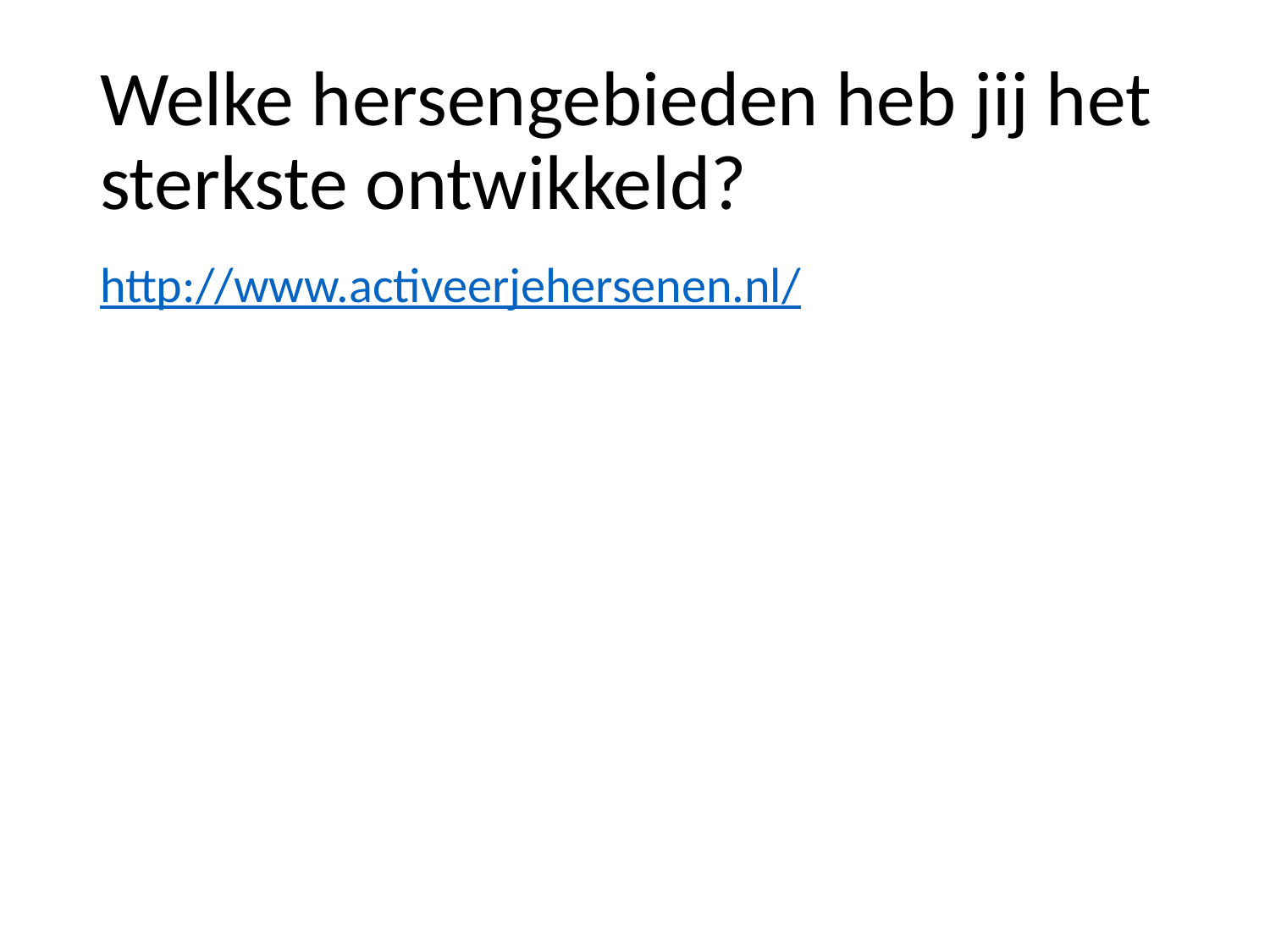

# Welke hersengebieden heb jij het sterkste ontwikkeld?
http://www.activeerjehersenen.nl/